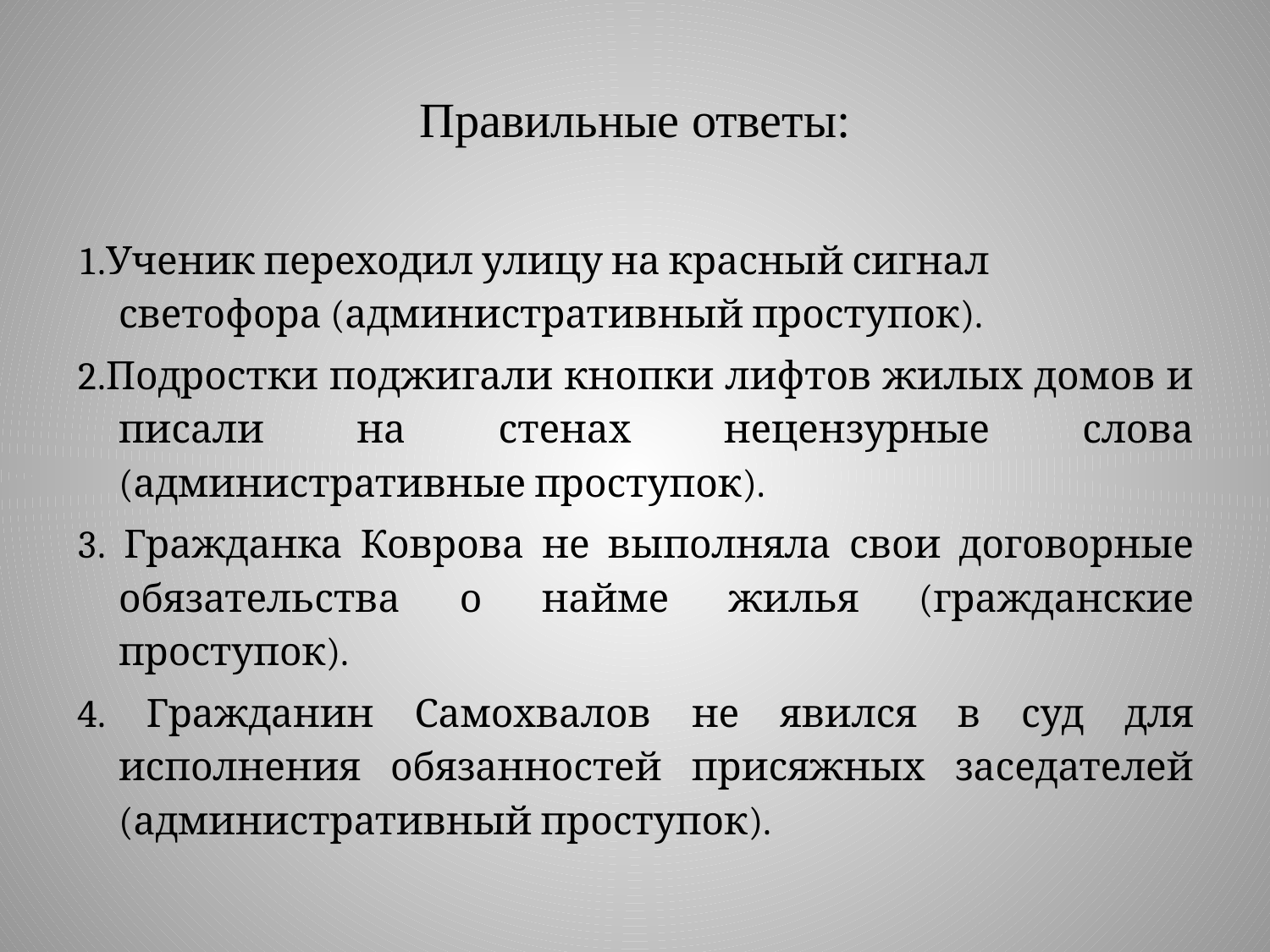

# Правильные ответы:
1.Ученик переходил улицу на красный сигнал светофора (административный проступок).
2.Подростки поджигали кнопки лифтов жилых домов и писали на стенах нецензурные слова (административные проступок).
3. Гражданка Коврова не выполняла свои договорные обязательства о найме жилья (гражданские проступок).
4. Гражданин Самохвалов не явился в суд для исполнения обязанностей присяжных заседателей (административный проступок).